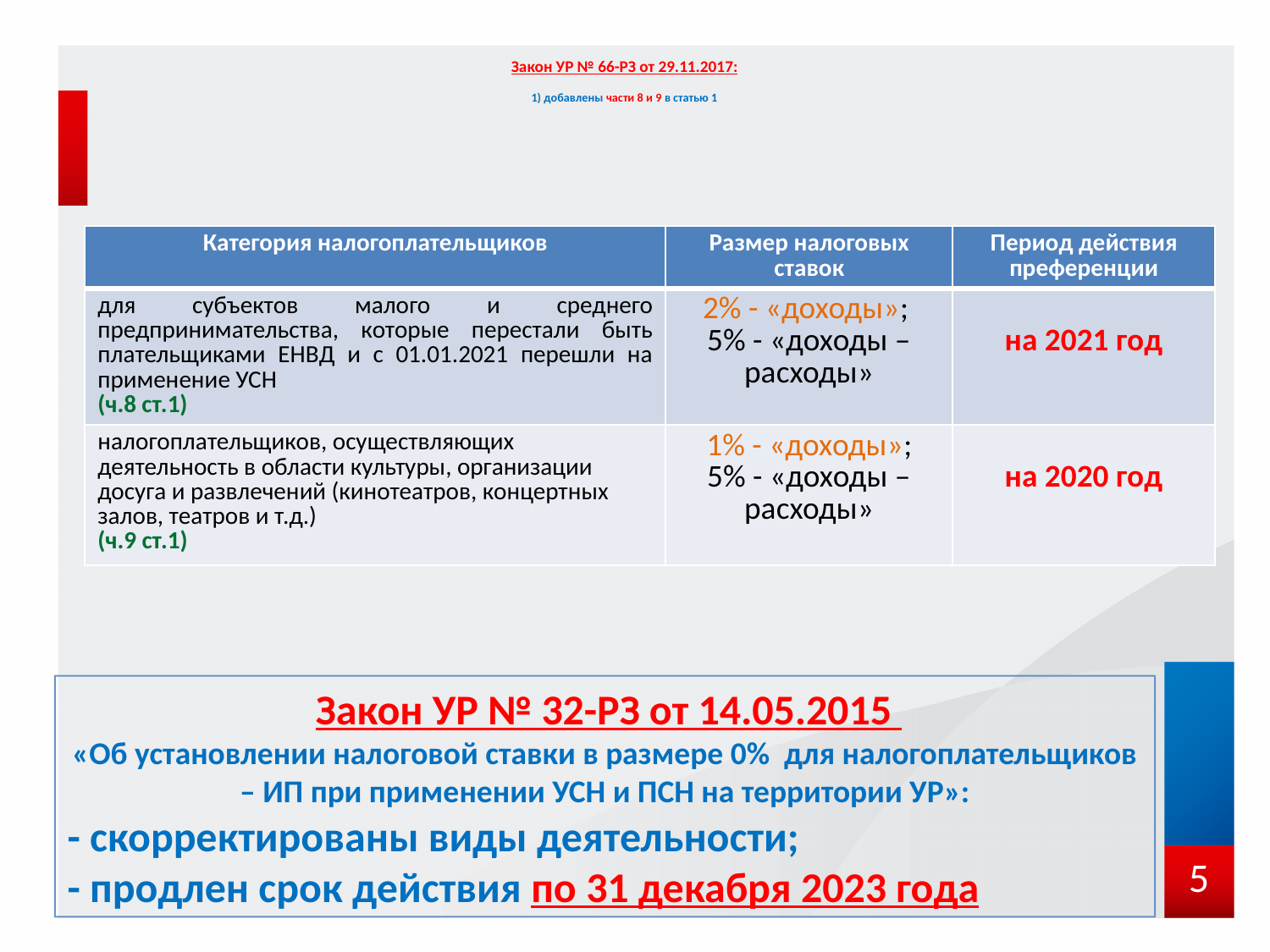

# Закон УР № 66-РЗ от 29.11.2017: 1) добавлены части 8 и 9 в статью 1
| Категория налогоплательщиков | Размер налоговых ставок | Период действия преференции |
| --- | --- | --- |
| для субъектов малого и среднего предпринимательства, которые перестали быть плательщиками ЕНВД и с 01.01.2021 перешли на применение УСН (ч.8 ст.1) | 2% - «доходы»; 5% - «доходы – расходы» | на 2021 год |
| налогоплательщиков, осуществляющих деятельность в области культуры, организации досуга и развлечений (кинотеатров, концертных залов, театров и т.д.) (ч.9 ст.1) | 1% - «доходы»; 5% - «доходы – расходы» | на 2020 год |
 Закон УР № 32-РЗ от 14.05.2015
«Об установлении налоговой ставки в размере 0%  для налогоплательщиков – ИП при применении УСН и ПСН на территории УР»:
- скорректированы виды деятельности;
- продлен срок действия по 31 декабря 2023 года
5